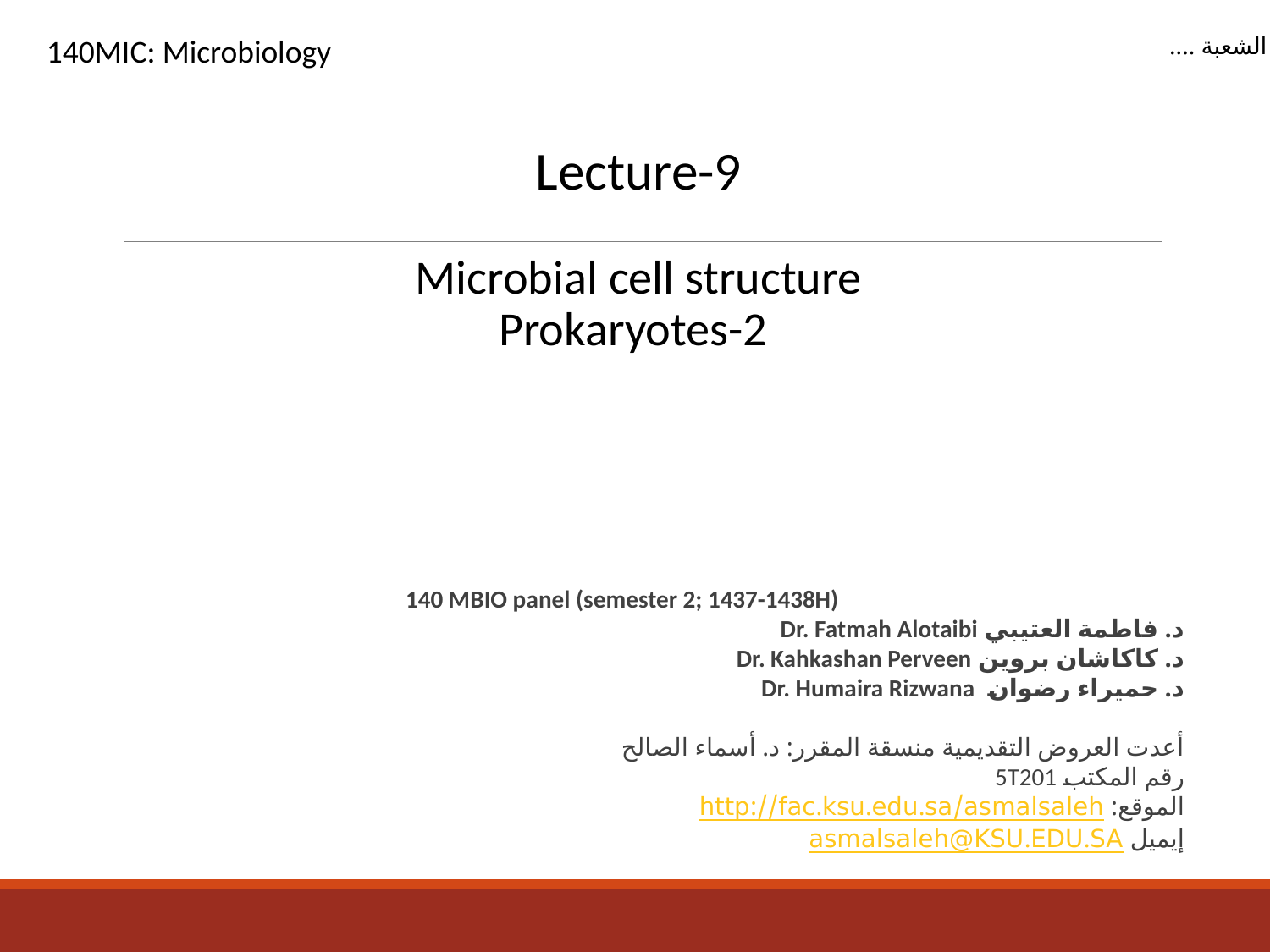

140MIC: Microbiology
الشعبة ....
Lecture-9

Microbial cell structure
Prokaryotes-2
140 MBIO panel (semester 2; 1437-1438H)
د. فاطمة العتيبي Dr. Fatmah Alotaibi
د. كاكاشان بروين Dr. Kahkashan Perveen
د. حميراء رضوان  Dr. Humaira Rizwana

أعدت العروض التقديمية منسقة المقرر: د. أسماء الصالح
رقم المكتب 5T201
الموقع: http://fac.ksu.edu.sa/asmalsaleh
إيميل asmalsaleh@KSU.EDU.SA